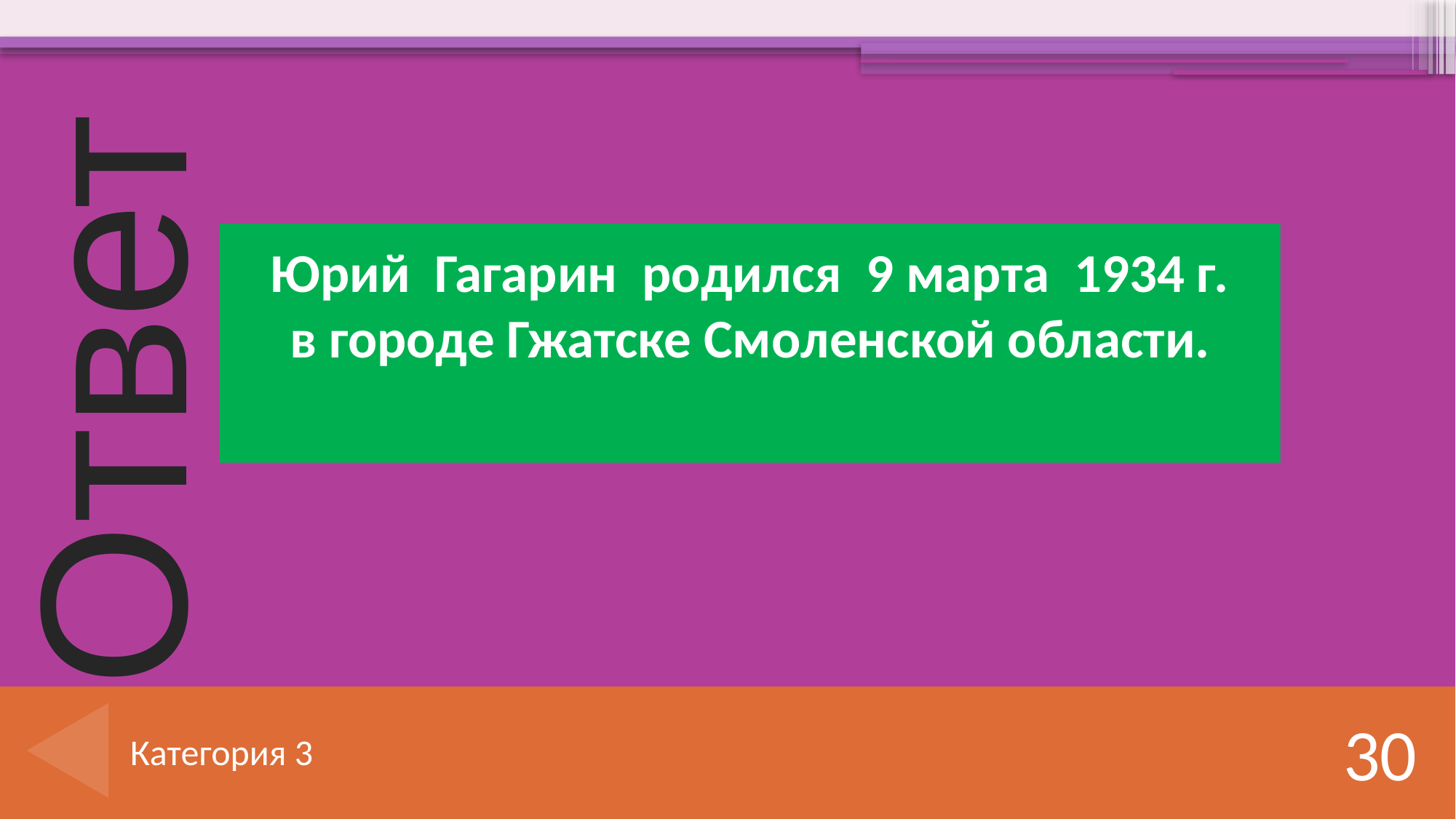

Юрий  Гагарин  родился  9 марта  1934 г.
 в городе Гжатске Смоленской области.

# Категория 3
30